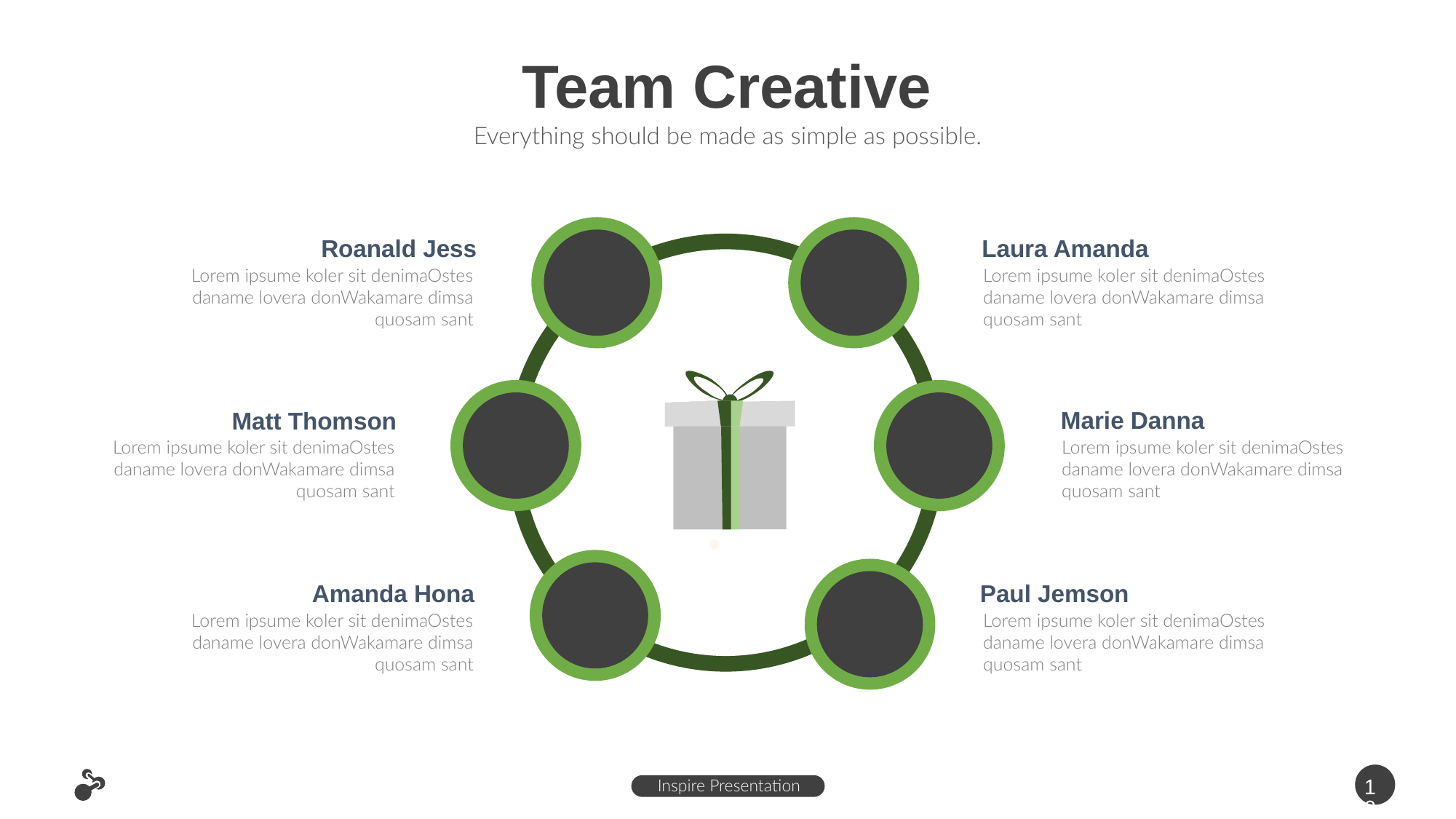

Team Creative
Everything should be made as simple as possible.

Roanald Jess
Lorem ipsume koler sit denimaOstes daname lovera donWakamare dimsa quosam sant
Laura Amanda
Lorem ipsume koler sit denimaOstes daname lovera donWakamare dimsa quosam sant

Marie Danna
Lorem ipsume koler sit denimaOstes daname lovera donWakamare dimsa quosam sant
Matt Thomson
Lorem ipsume koler sit denimaOstes daname lovera donWakamare dimsa quosam sant
Paul Jemson
Lorem ipsume koler sit denimaOstes daname lovera donWakamare dimsa quosam sant
Amanda Hona
Lorem ipsume koler sit denimaOstes daname lovera donWakamare dimsa quosam sant

10

Inspire Presentation